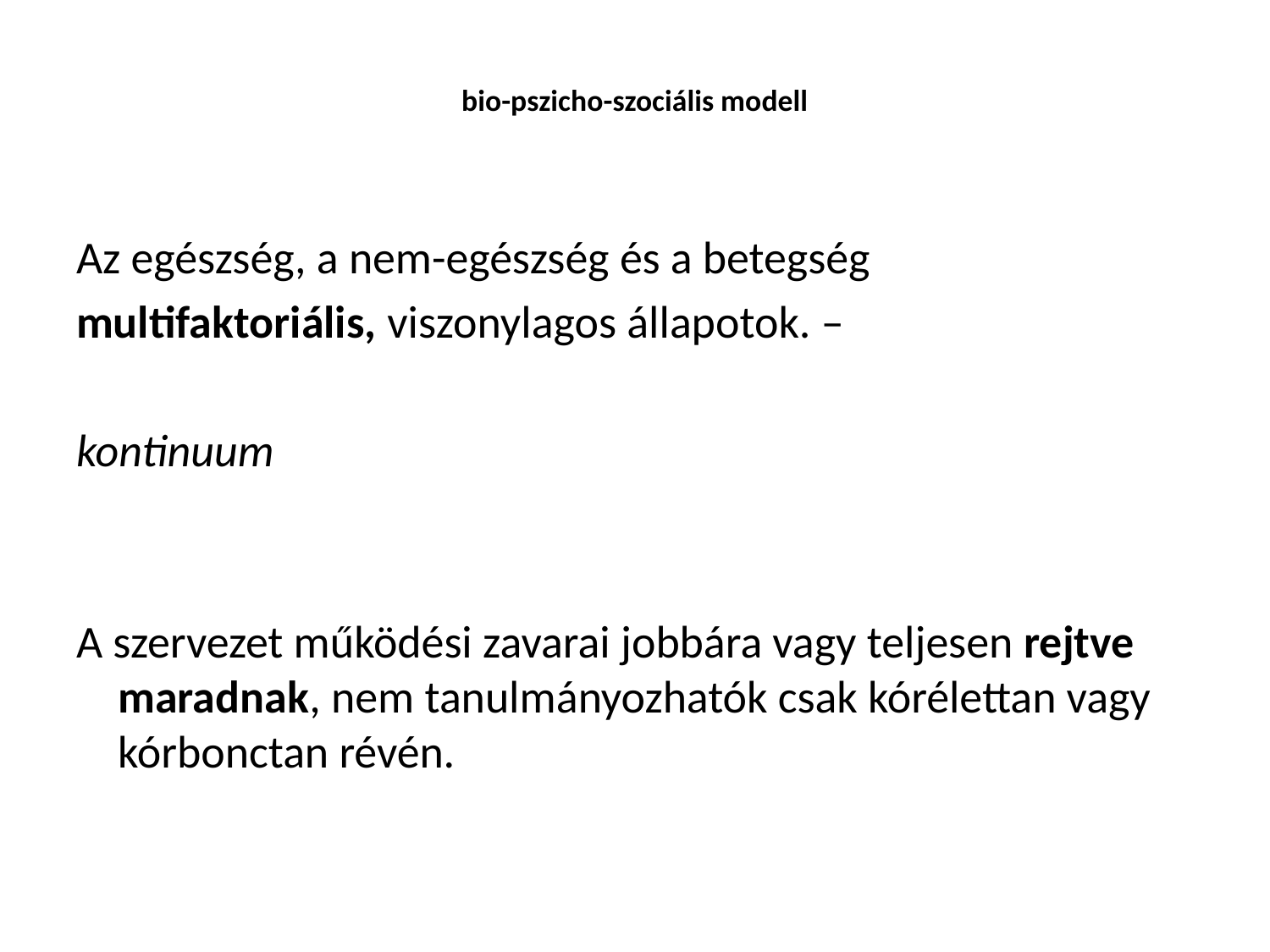

# bio-pszicho-szociális modell
Az egészség, a nem-egészség és a betegség
multifaktoriális, viszonylagos állapotok. –

kontinuum

A szervezet működési zavarai jobbára vagy teljesen rejtve maradnak, nem tanulmányozhatók csak kórélettan vagy kórbonctan révén.